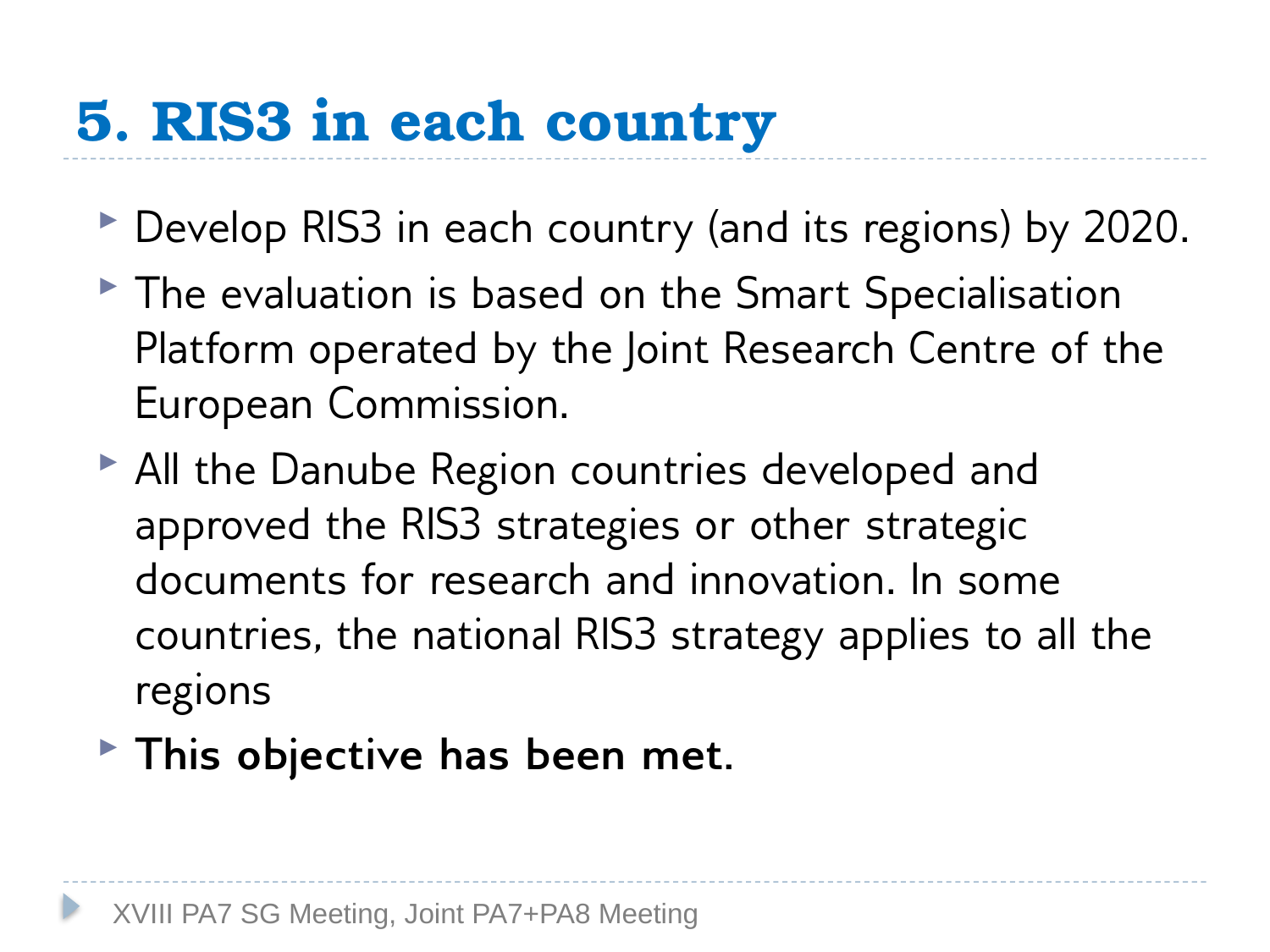

5. RIS3 in each country

Develop RIS3 in each country (and its regions) by 2020.
The evaluation is based on the Smart Specialisation Platform operated by the Joint Research Centre of the European Commission.
All the Danube Region countries developed and approved the RIS3 strategies or other strategic documents for research and innovation. In some countries, the national RIS3 strategy applies to all the regions
This objective has been met.

XVIII PA7 SG Meeting, Joint PA7+PA8 Meeting